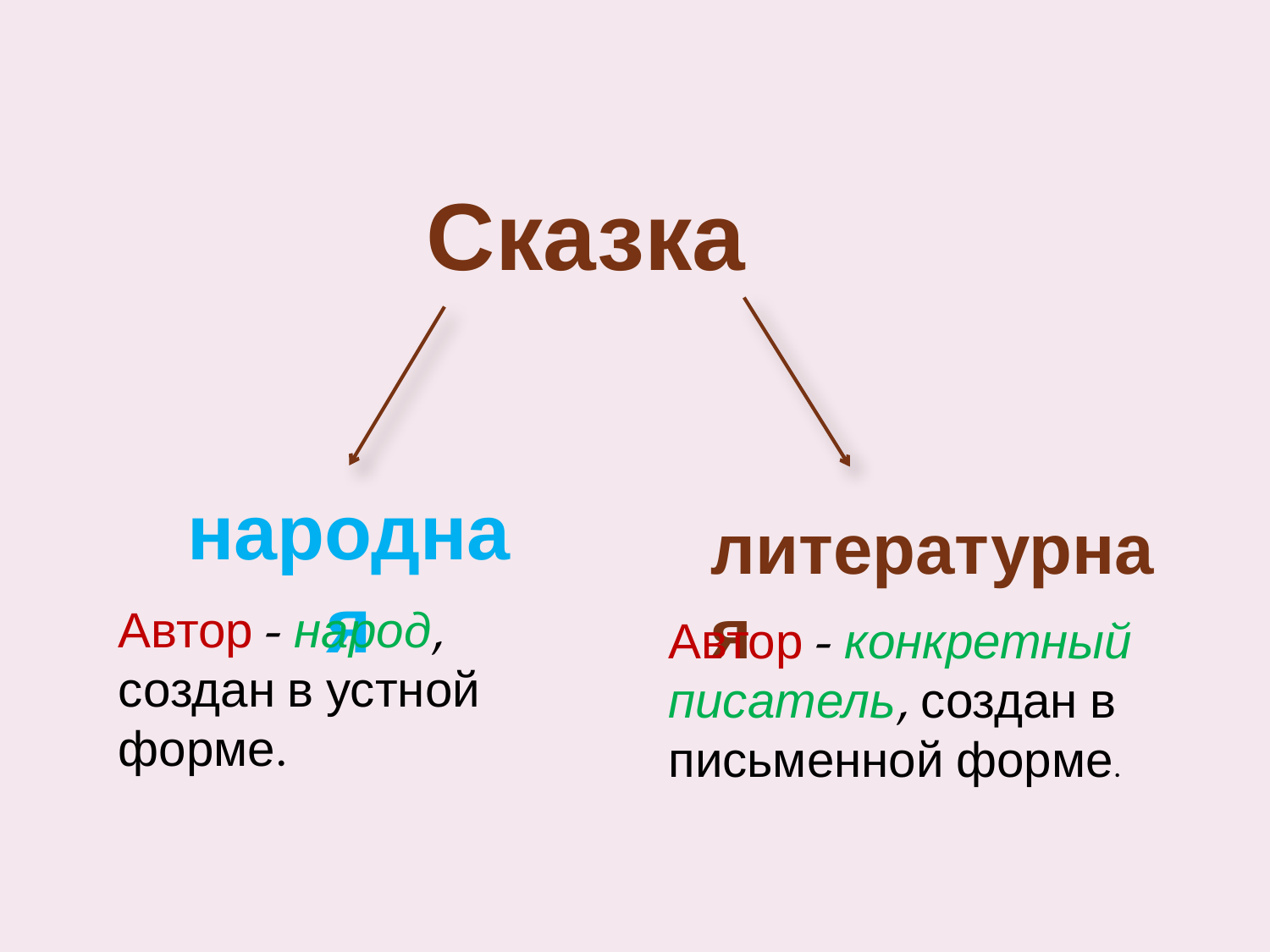

Сказка
народная
литературная
Автор - народ, создан в устной форме.
Автор - конкретный писатель, создан в письменной форме.